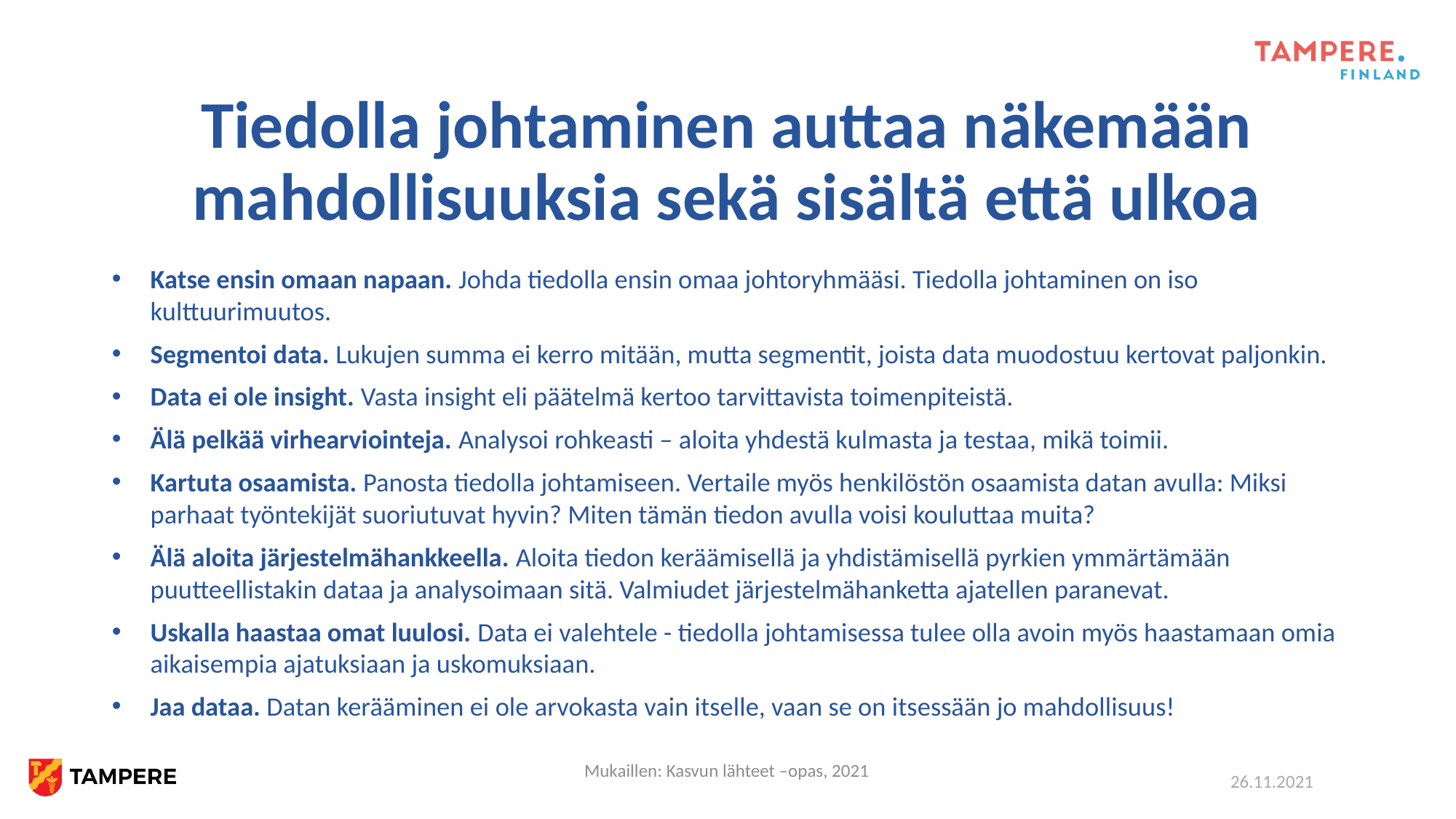

# Tiedolla johtaminen auttaa näkemään mahdollisuuksia sekä sisältä että ulkoa
Katse ensin omaan napaan. Johda tiedolla ensin omaa johtoryhmääsi. Tiedolla johtaminen on iso  kulttuurimuutos.
Segmentoi data. Lukujen summa ei kerro mitään, mutta segmentit, joista data muodostuu kertovat paljonkin.
Data ei ole insight. Vasta insight eli päätelmä kertoo tarvittavista toimenpiteistä.
Älä pelkää virhearviointeja. Analysoi rohkeasti – aloita yhdestä kulmasta ja testaa, mikä toimii.
Kartuta osaamista. Panosta tiedolla johtamiseen. Vertaile myös henkilöstön osaamista datan avulla: Miksi parhaat työntekijät suoriutuvat hyvin? Miten tämän tiedon avulla voisi kouluttaa muita?
Älä aloita järjestelmähankkeella. Aloita tiedon keräämisellä ja yhdistämisellä pyrkien ymmärtämään puutteellistakin dataa ja analysoimaan sitä. Valmiudet järjestelmähanketta ajatellen paranevat.
Uskalla haastaa omat luulosi. Data ei valehtele - tiedolla johtamisessa tulee olla avoin myös haastamaan omia aikaisempia ajatuksiaan ja uskomuksiaan.
Jaa dataa. Datan kerääminen ei ole arvokasta vain itselle, vaan se on itsessään jo mahdollisuus!

Mukaillen: Kasvun lähteet –opas, 2021

26.11.2021